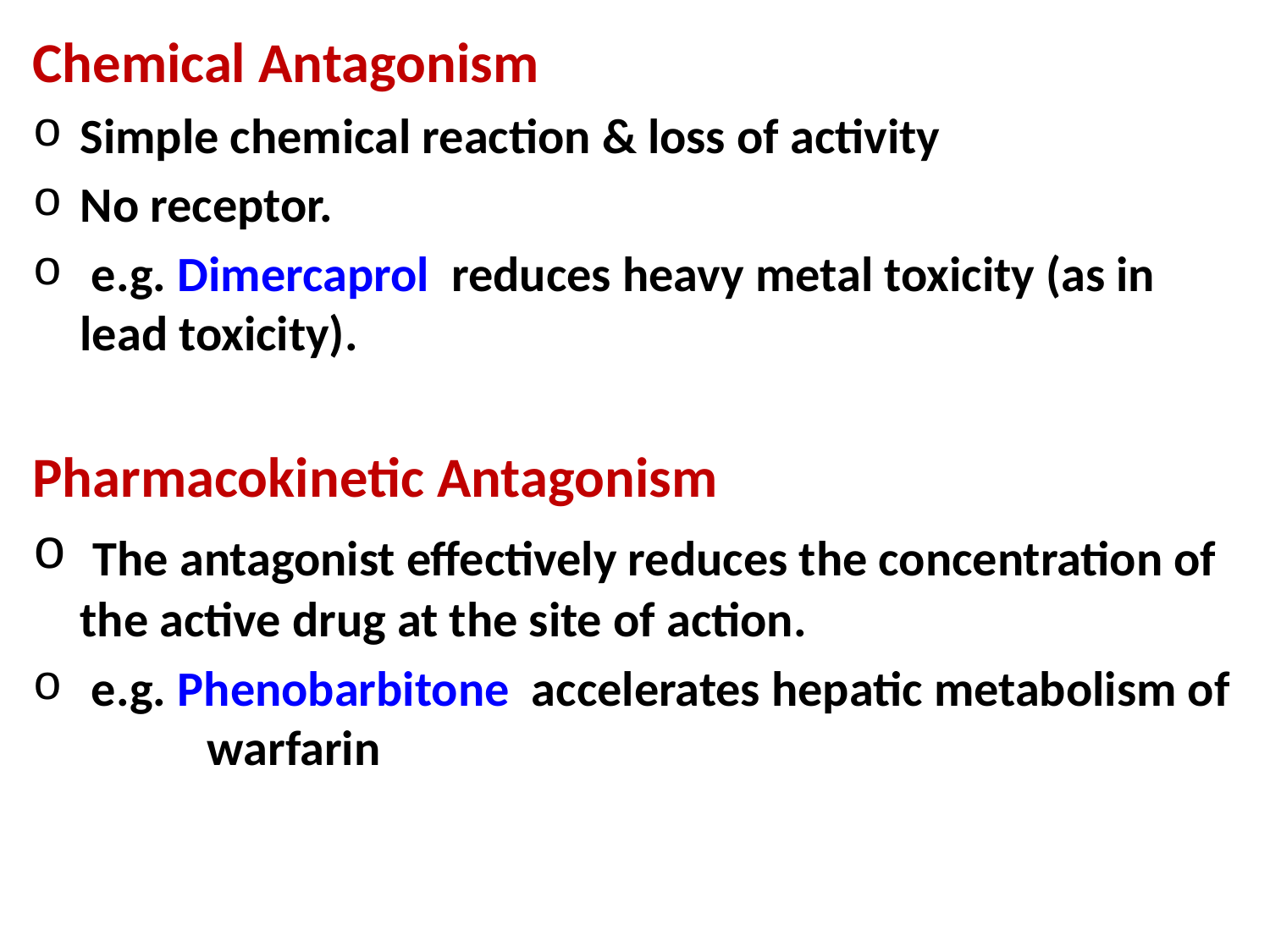

Chemical Antagonism
Simple chemical reaction & loss of activity
No receptor.
 e.g. Dimercaprol  reduces heavy metal toxicity (as in lead toxicity).

Pharmacokinetic Antagonism
 The antagonist effectively reduces the concentration of the active drug at the site of action.
 e.g. Phenobarbitone  accelerates hepatic metabolism of 	warfarin